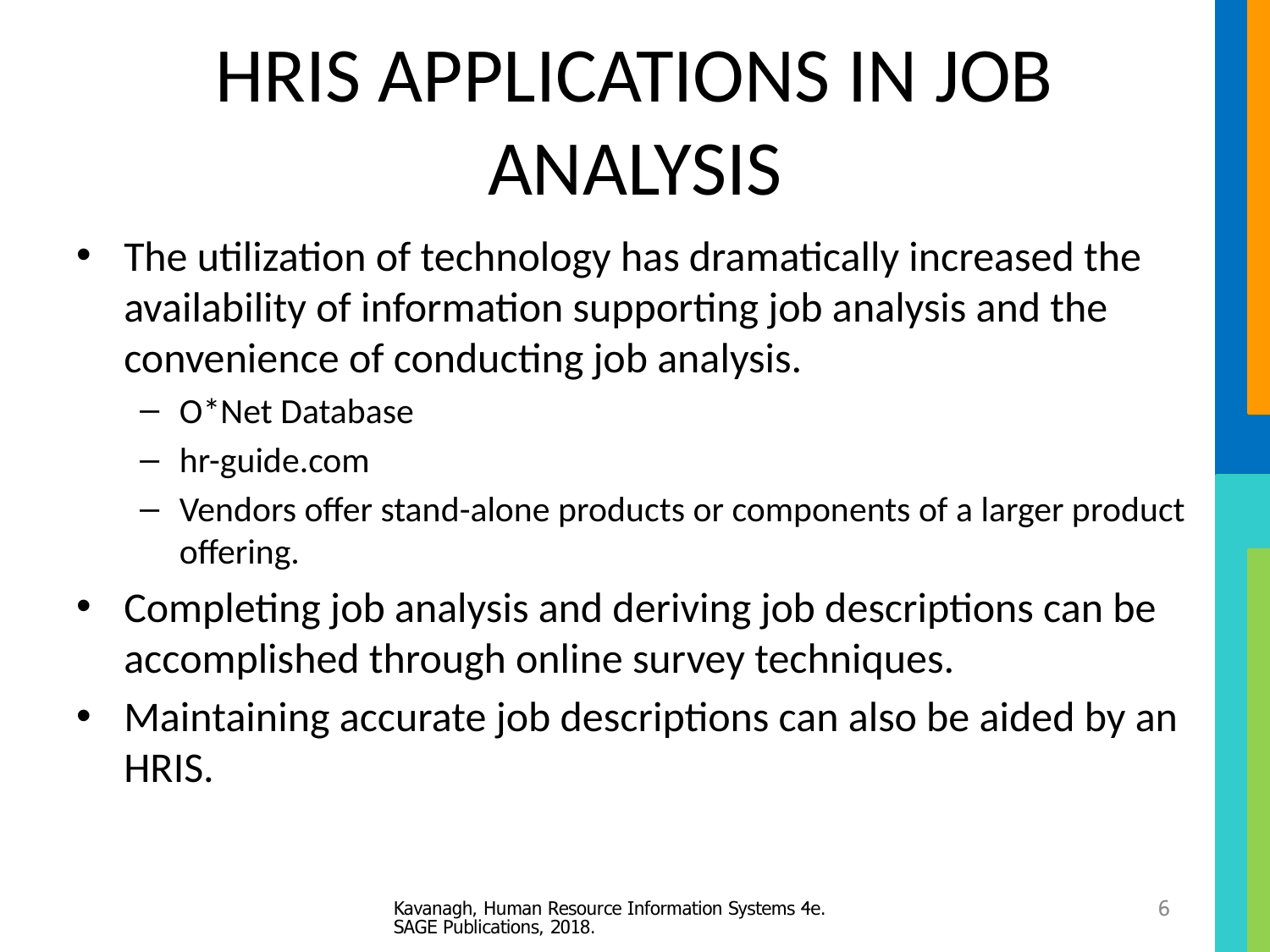

# HRIS APPLICATIONS IN JOB ANALYSIS
The utilization of technology has dramatically increased the availability of information supporting job analysis and the convenience of conducting job analysis.
O*Net Database
hr-guide.com
Vendors offer stand-alone products or components of a larger product offering.
Completing job analysis and deriving job descriptions can be accomplished through online survey techniques.
Maintaining accurate job descriptions can also be aided by an HRIS.

Kavanagh, Human Resource Information Systems 4e. SAGE Publications, 2018.
6